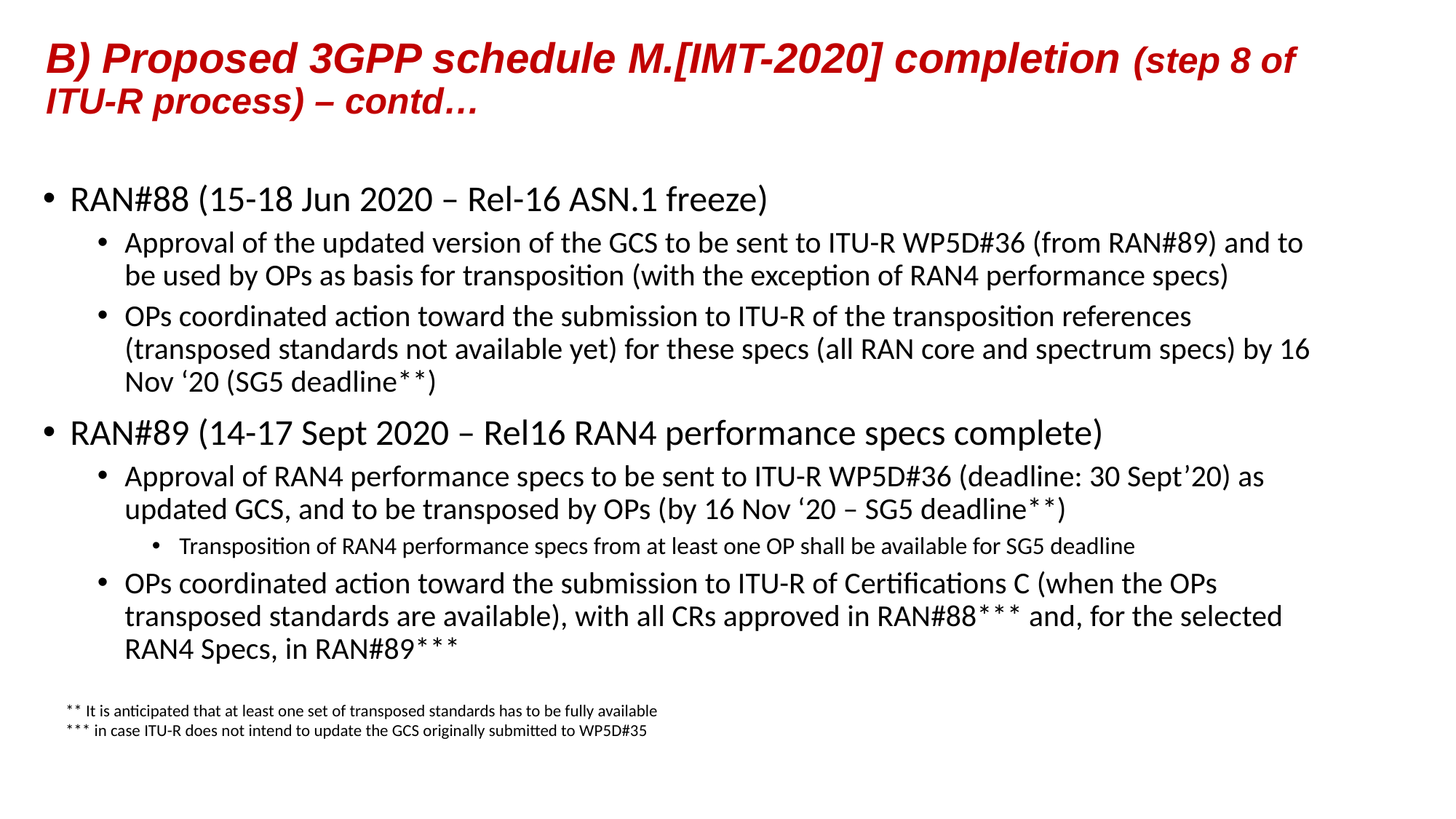

B) Proposed 3GPP schedule M.[IMT-2020] completion (step 8 of ITU-R process) – contd…
RAN#88 (15-18 Jun 2020 – Rel-16 ASN.1 freeze)
Approval of the updated version of the GCS to be sent to ITU-R WP5D#36 (from RAN#89) and to be used by OPs as basis for transposition (with the exception of RAN4 performance specs)
OPs coordinated action toward the submission to ITU-R of the transposition references (transposed standards not available yet) for these specs (all RAN core and spectrum specs) by 16 Nov ‘20 (SG5 deadline**)
RAN#89 (14-17 Sept 2020 – Rel16 RAN4 performance specs complete)
Approval of RAN4 performance specs to be sent to ITU-R WP5D#36 (deadline: 30 Sept’20) as updated GCS, and to be transposed by OPs (by 16 Nov ‘20 – SG5 deadline**)
Transposition of RAN4 performance specs from at least one OP shall be available for SG5 deadline
OPs coordinated action toward the submission to ITU-R of Certifications C (when the OPs transposed standards are available), with all CRs approved in RAN#88*** and, for the selected RAN4 Specs, in RAN#89***
** It is anticipated that at least one set of transposed standards has to be fully available
*** in case ITU-R does not intend to update the GCS originally submitted to WP5D#35